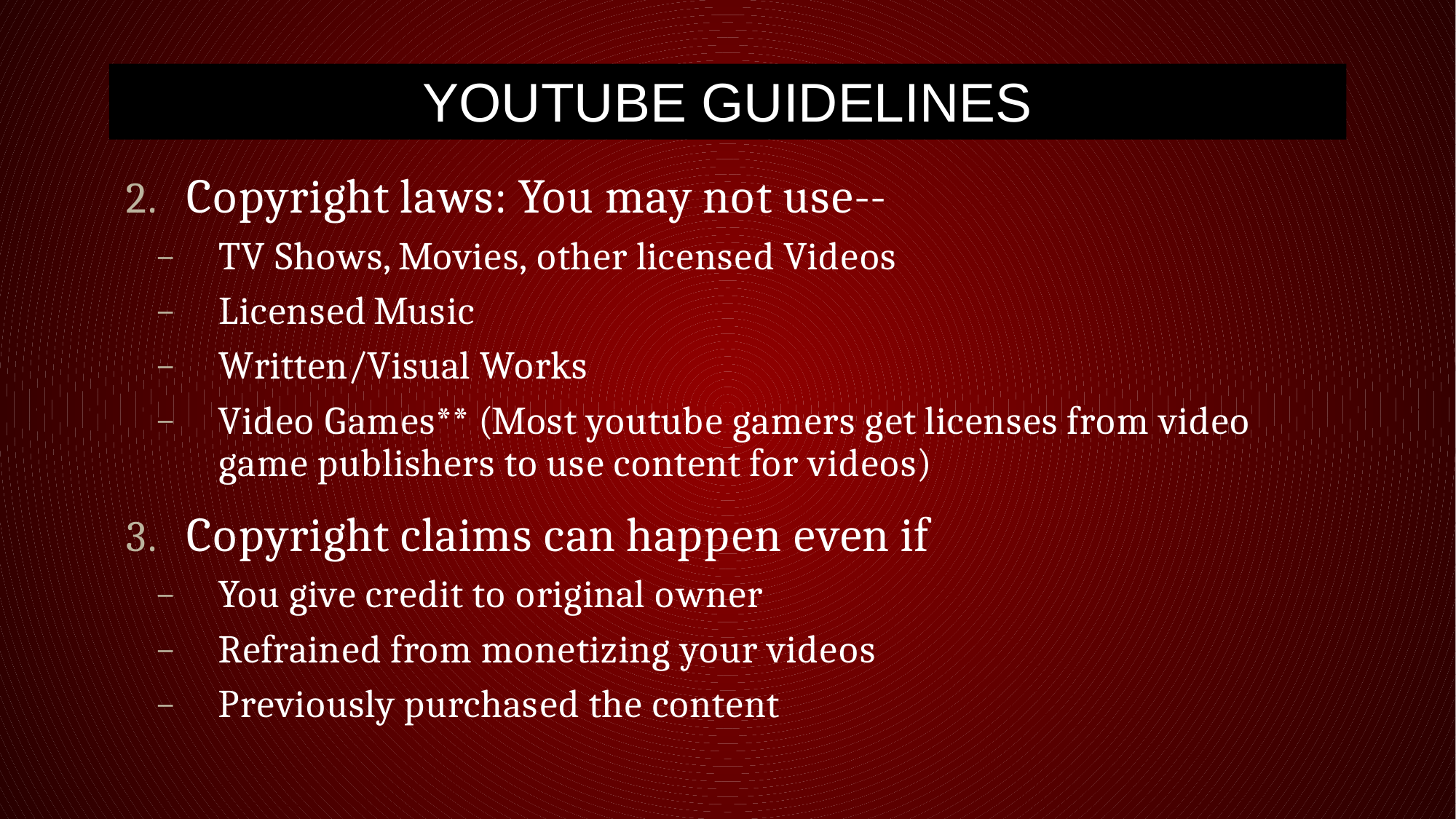

# Youtube Guidelines
Copyright laws: You may not use--
TV Shows, Movies, other licensed Videos
Licensed Music
Written/Visual Works
Video Games** (Most youtube gamers get licenses from video game publishers to use content for videos)
Copyright claims can happen even if
You give credit to original owner
Refrained from monetizing your videos
Previously purchased the content